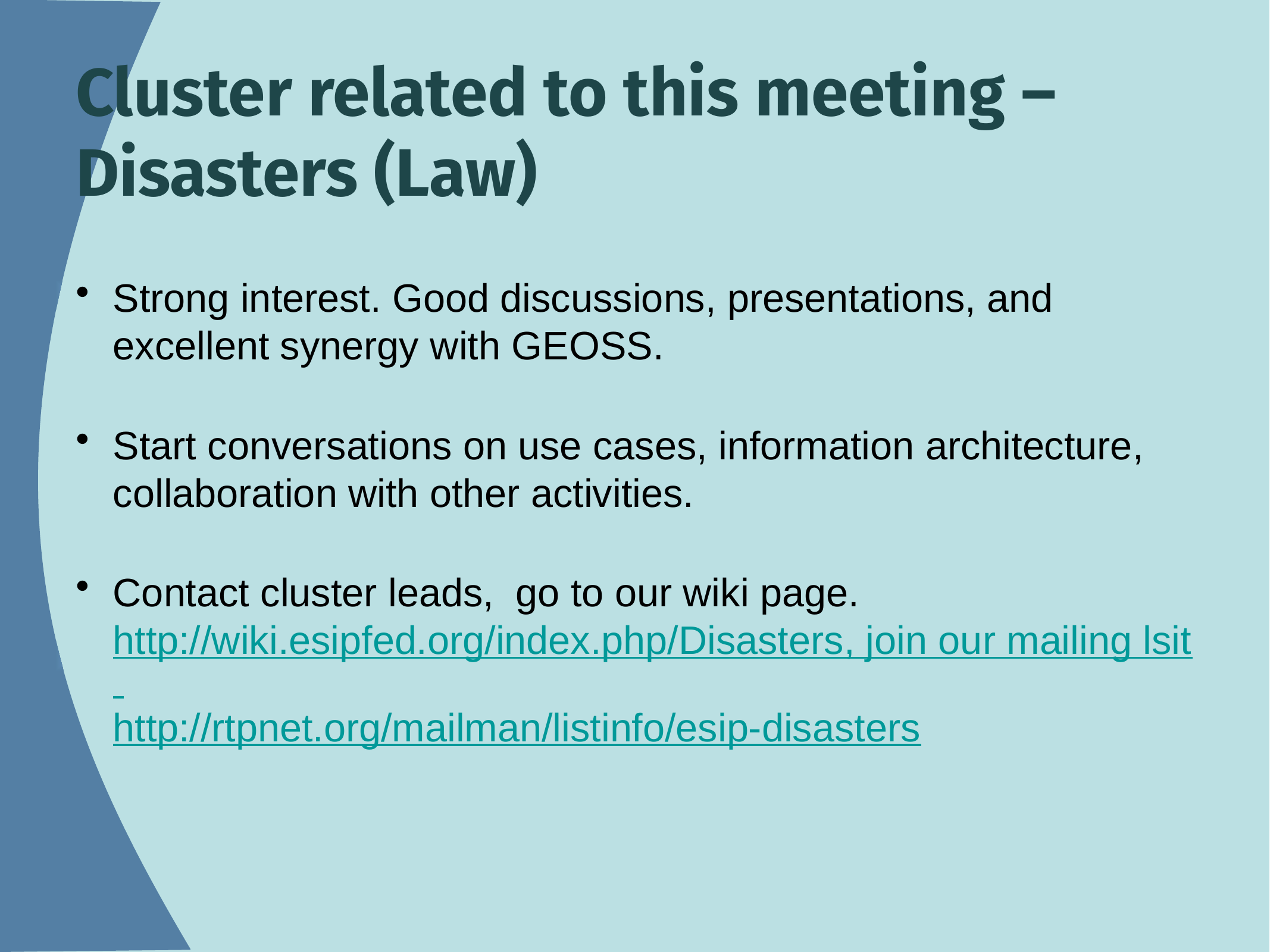

# Cluster related to this meeting – Disasters (Law)
Strong interest. Good discussions, presentations, and excellent synergy with GEOSS.
Start conversations on use cases, information architecture, collaboration with other activities.
Contact cluster leads,  go to our wiki page. http://wiki.esipfed.org/index.php/Disasters, join our mailing lsit http://rtpnet.org/mailman/listinfo/esip-disasters